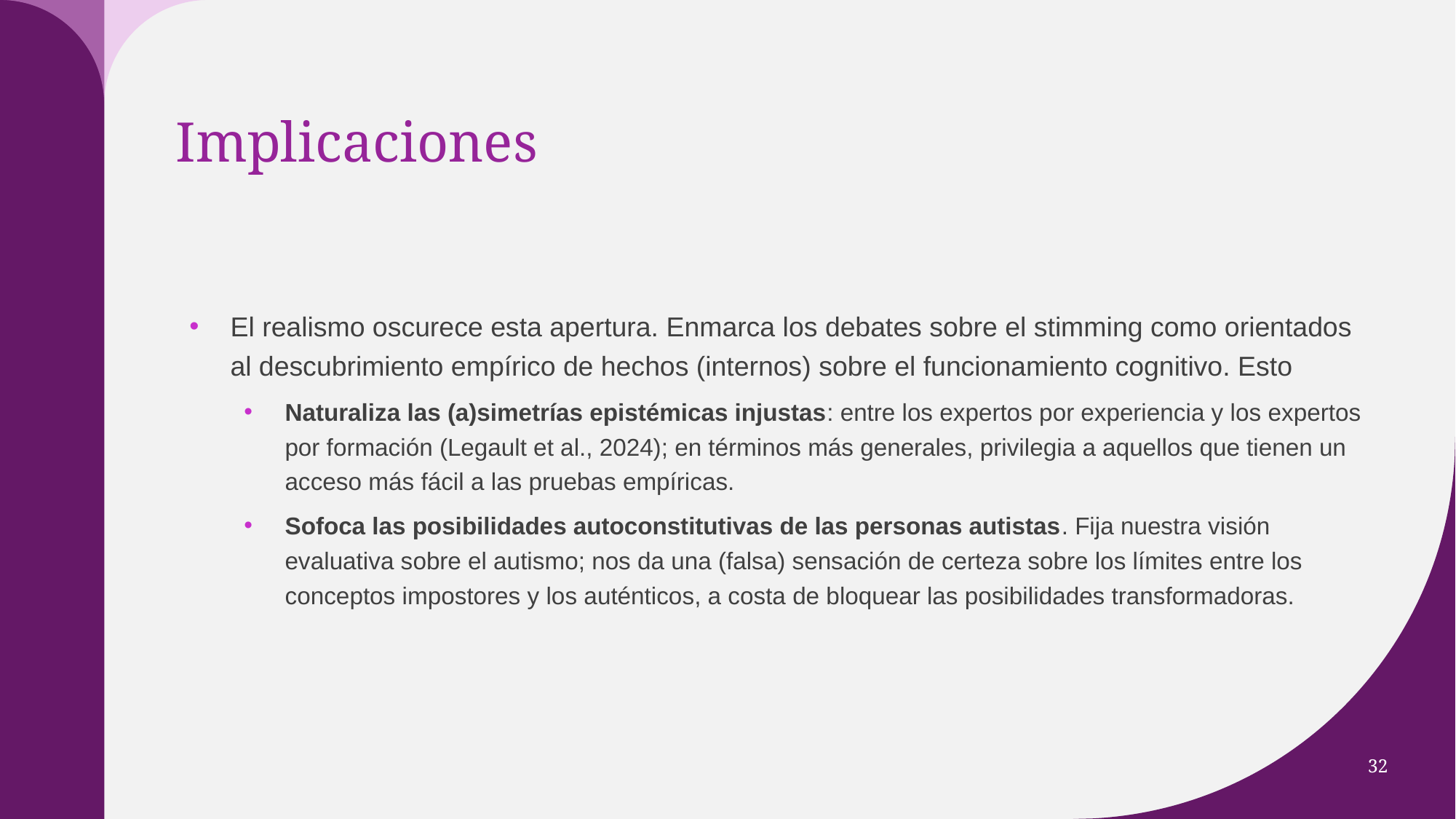

# Implicaciones
El realismo oscurece esta apertura. Enmarca los debates sobre el stimming como orientados al descubrimiento empírico de hechos (internos) sobre el funcionamiento cognitivo. Esto
Naturaliza las (a)simetrías epistémicas injustas: entre los expertos por experiencia y los expertos por formación (Legault et al., 2024); en términos más generales, privilegia a aquellos que tienen un acceso más fácil a las pruebas empíricas.
Sofoca las posibilidades autoconstitutivas de las personas autistas. Fija nuestra visión evaluativa sobre el autismo; nos da una (falsa) sensación de certeza sobre los límites entre los conceptos impostores y los auténticos, a costa de bloquear las posibilidades transformadoras.
32